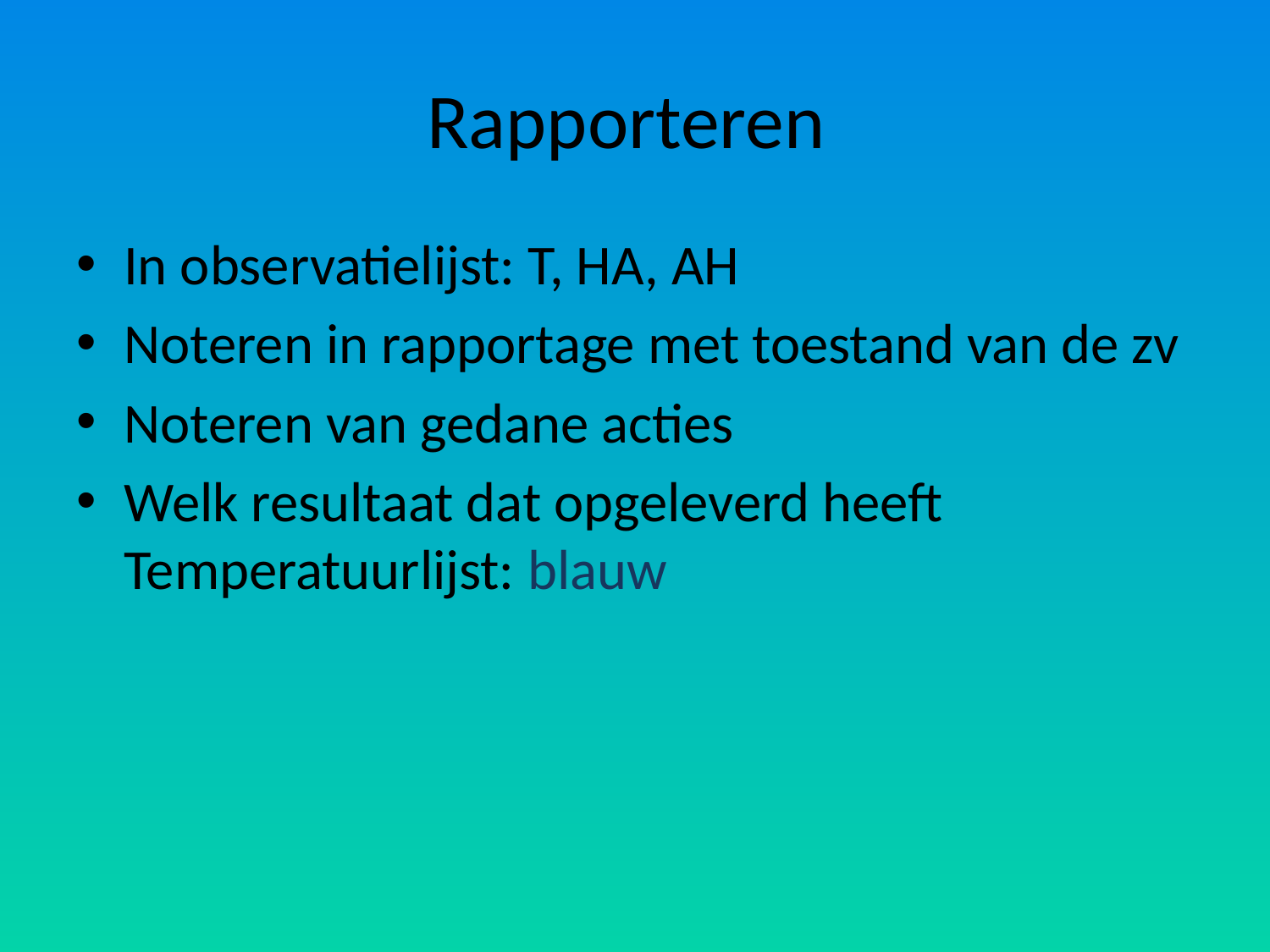

# Rapporteren
In observatielijst: T, HA, AH
Noteren in rapportage met toestand van de zv
Noteren van gedane acties
Welk resultaat dat opgeleverd heeft Temperatuurlijst: blauw